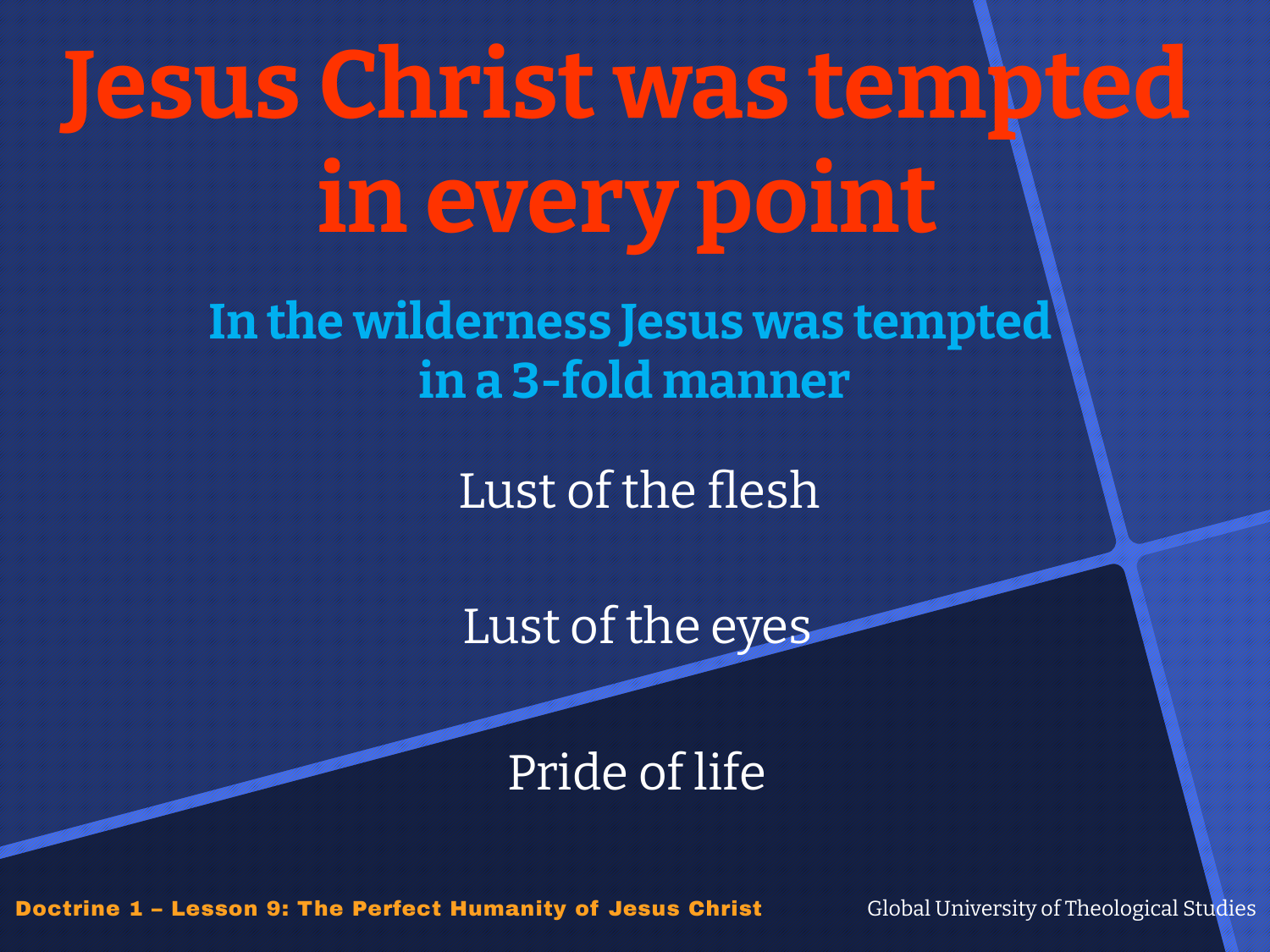

Jesus Christ was tempted in every point
In the wilderness Jesus was tempted
in a 3-fold manner
Lust of the flesh
Lust of the eyes
Pride of life
Doctrine 1 – Lesson 9: The Perfect Humanity of Jesus Christ             Global University of Theological Studies